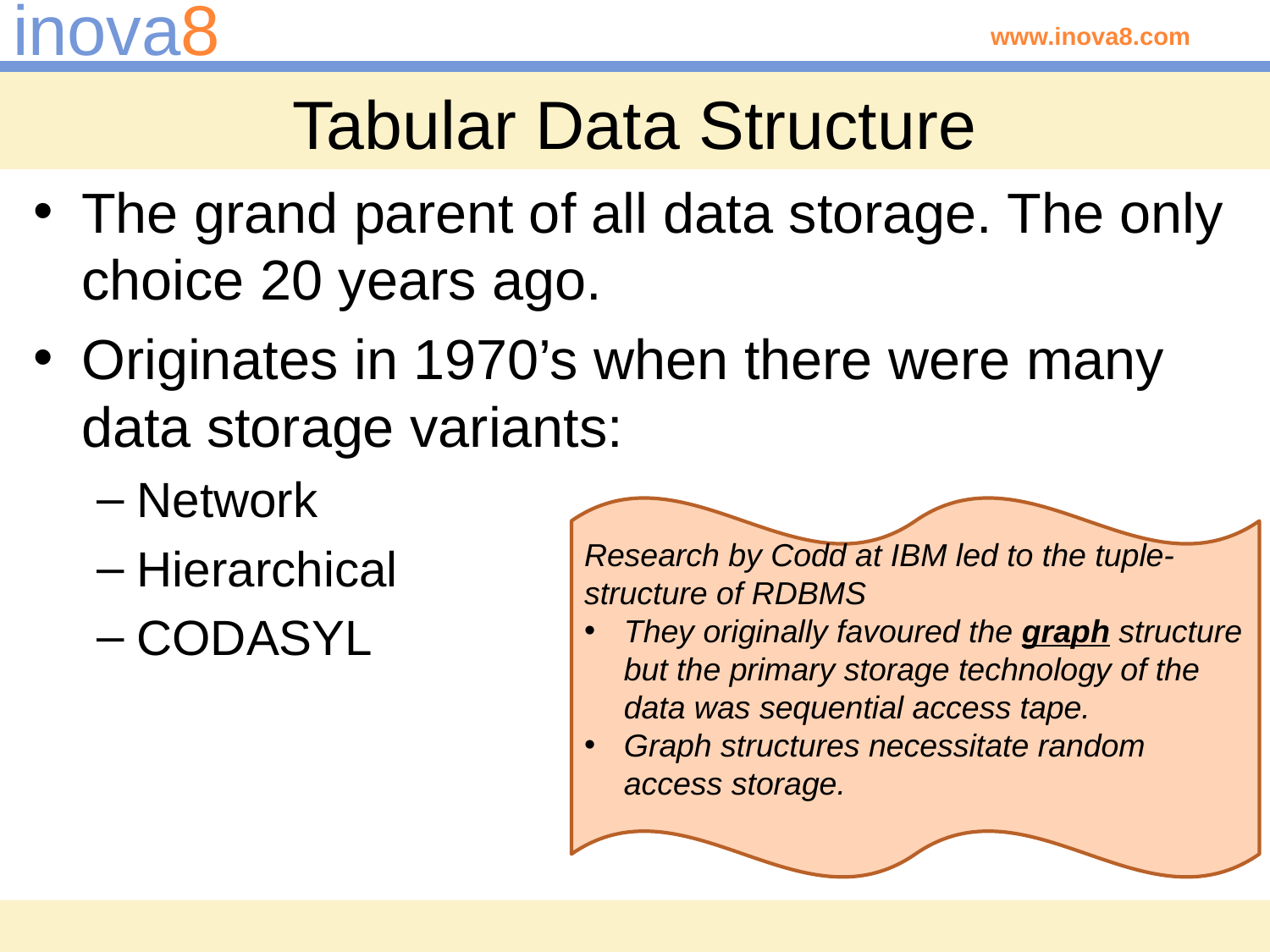

# Tabular Data Structure
The grand parent of all data storage. The only choice 20 years ago.
Originates in 1970’s when there were many data storage variants:
Network
Hierarchical
CODASYL
Research by Codd at IBM led to the tuple-structure of RDBMS
They originally favoured the graph structure but the primary storage technology of the data was sequential access tape.
Graph structures necessitate random access storage.